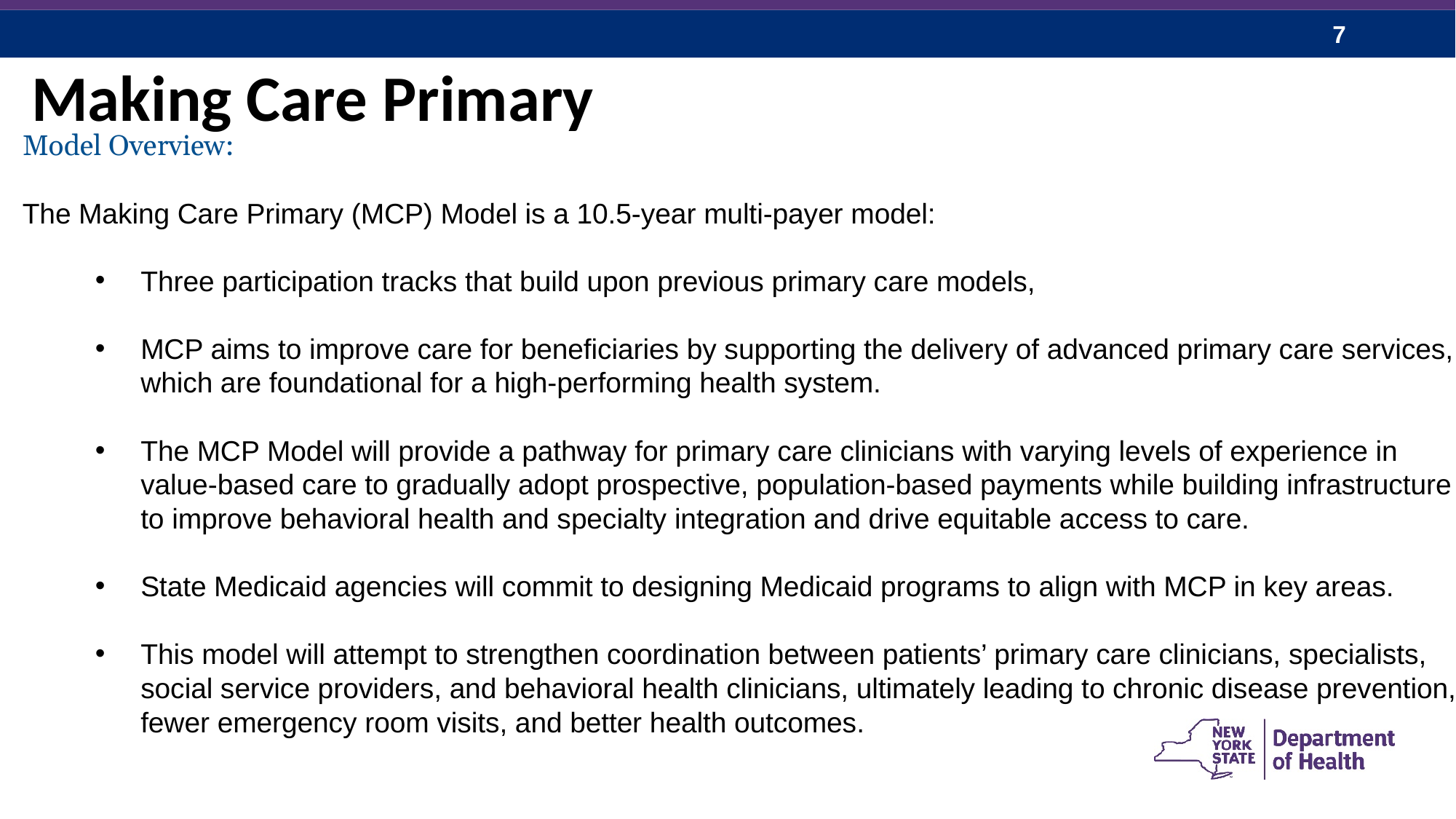

Making Care Primary
Model Overview:

The Making Care Primary (MCP) Model is a 10.5-year multi-payer model:

Three participation tracks that build upon previous primary care models,

MCP aims to improve care for beneficiaries by supporting the delivery of advanced primary care services, which are foundational for a high-performing health system.

The MCP Model will provide a pathway for primary care clinicians with varying levels of experience in value-based care to gradually adopt prospective, population-based payments while building infrastructure to improve behavioral health and specialty integration and drive equitable access to care.

State Medicaid agencies will commit to designing Medicaid programs to align with MCP in key areas.

This model will attempt to strengthen coordination between patients’ primary care clinicians, specialists, social service providers, and behavioral health clinicians, ultimately leading to chronic disease prevention, fewer emergency room visits, and better health outcomes.